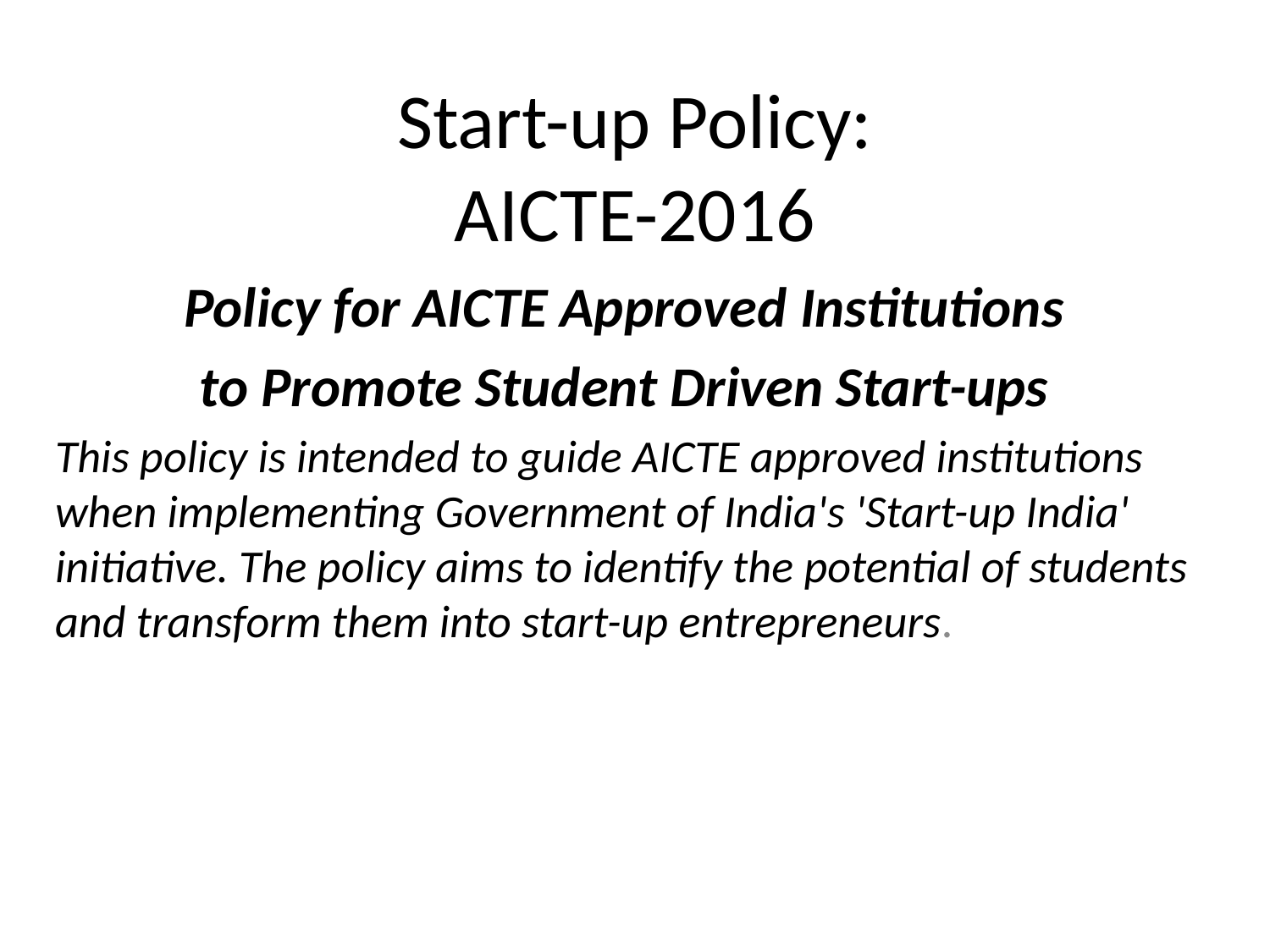

# Start-up Policy: AICTE-2016
Policy for AICTE Approved Institutions
to Promote Student Driven Start-ups
This policy is intended to guide AICTE approved institutions when implementing Government of India's 'Start-up India' initiative. The policy aims to identify the potential of students and transform them into start-up entrepreneurs.